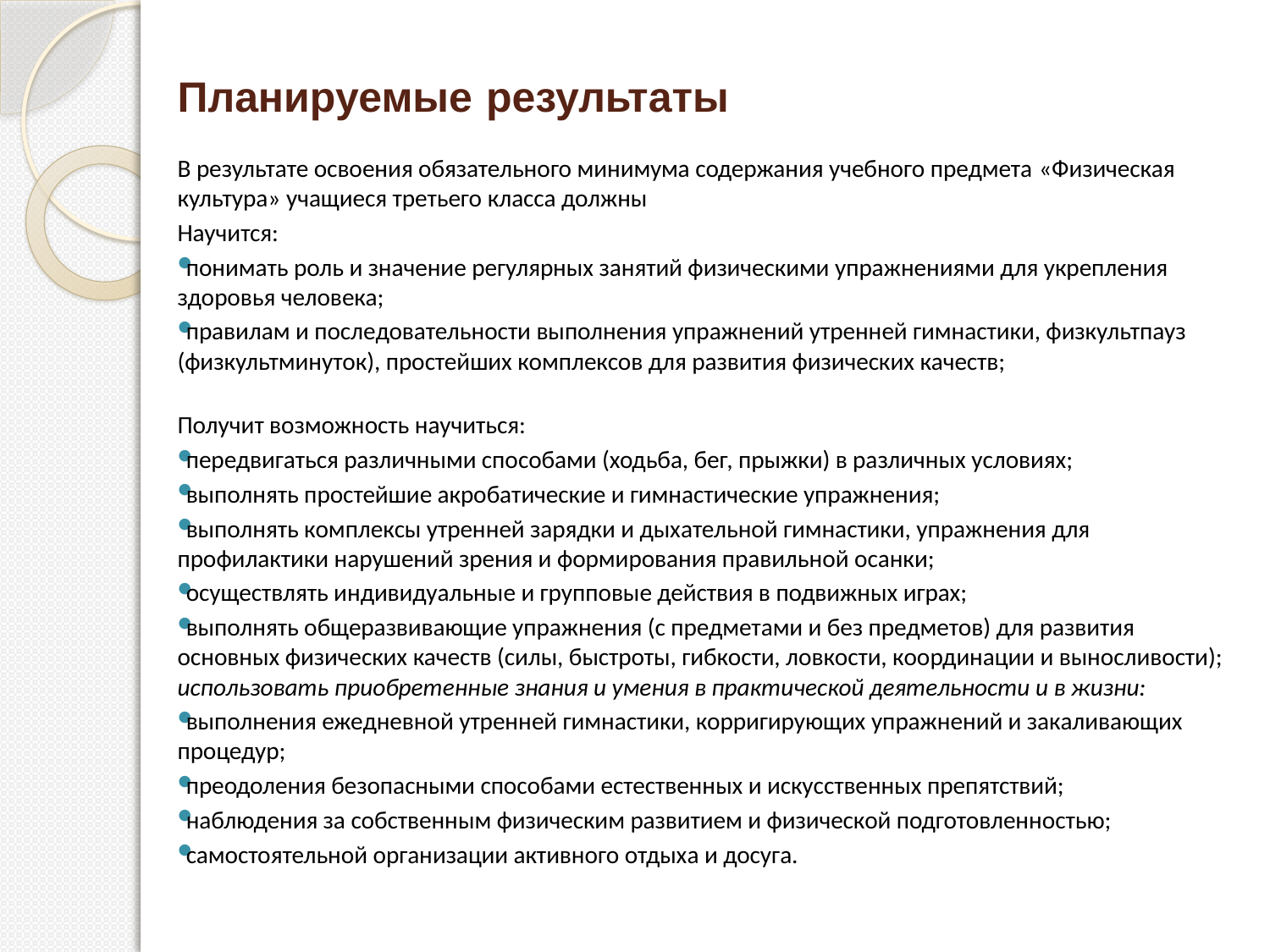

# Планируемые результаты
В результате освоения обязательного минимума содержания учебного предмета «Физическая культура» учащиеся третьего класса должны
Научится:
понимать роль и значение регулярных занятий физическими упражнениями для укрепления здоровья человека;
правилам и последовательности выполнения упражнений утренней гимнастики, физкультпауз (физкультминуток), простейших комплексов для развития физических качеств;
Получит возможность научиться:
передвигаться различными способами (ходьба, бег, прыжки) в различных условиях;
выполнять простейшие акробатические и гимнастические упражнения;
выполнять комплексы утренней зарядки и дыхательной гимнастики, упражнения для профилактики нарушений зрения и формирования правильной осанки;
осуществлять индивидуальные и групповые действия в подвижных играх;
выполнять общеразвивающие упражнения (с предметами и без предметов) для развития основных физических качеств (силы, быстроты, гибкости, ловкости, координации и выносливости);
использовать приобретенные знания и умения в практической деятельности и в жизни:
выполнения ежедневной утренней гимнастики, корригирующих упражнений и закаливающих процедур;
преодоления безопасными способами естественных и искусственных препятствий;
наблюдения за собственным физическим развитием и физической подготовленностью;
самостоятельной организации активного отдыха и досуга.